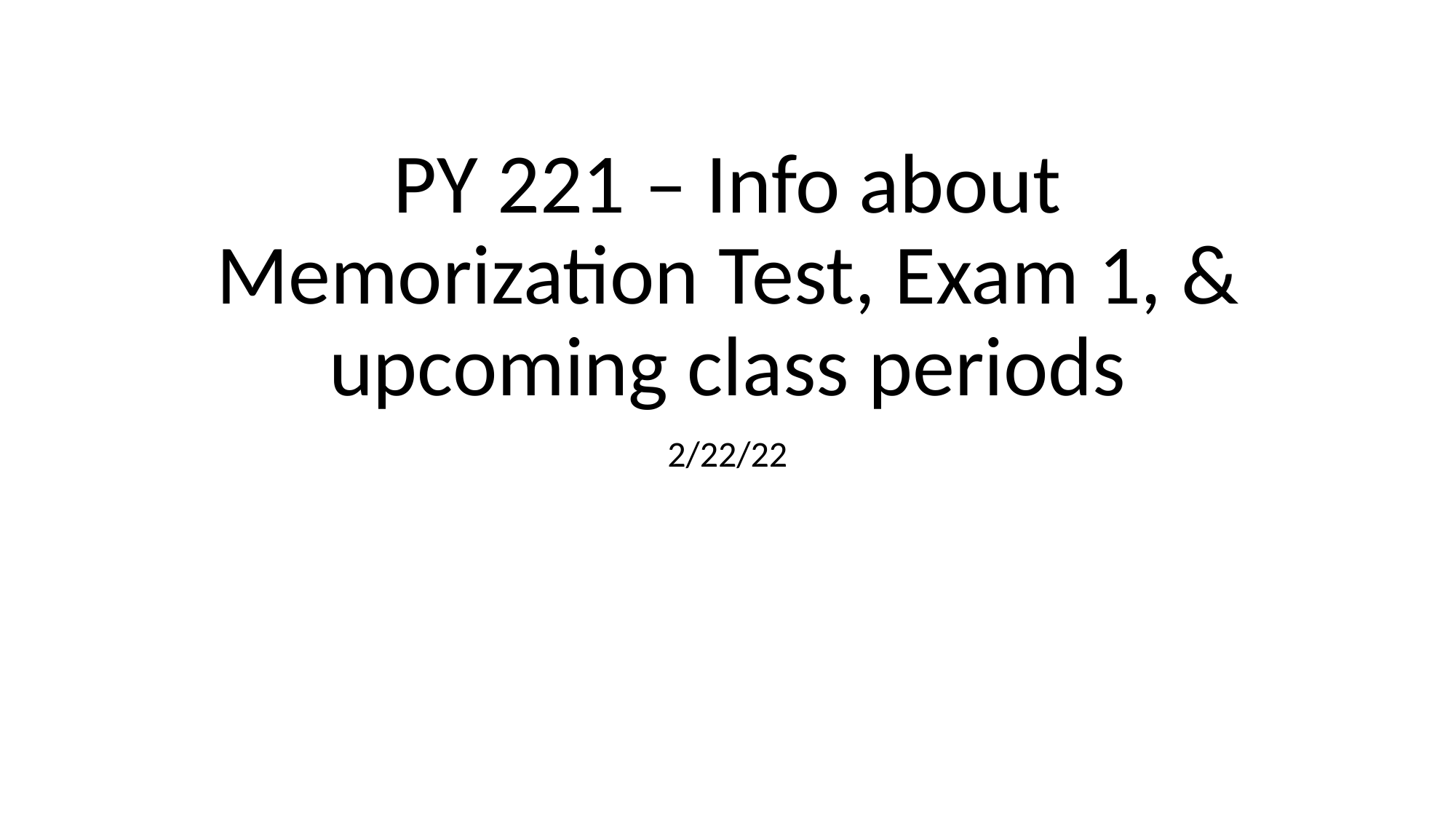

# PY 221 – Info about Memorization Test, Exam 1, & upcoming class periods
2/22/22